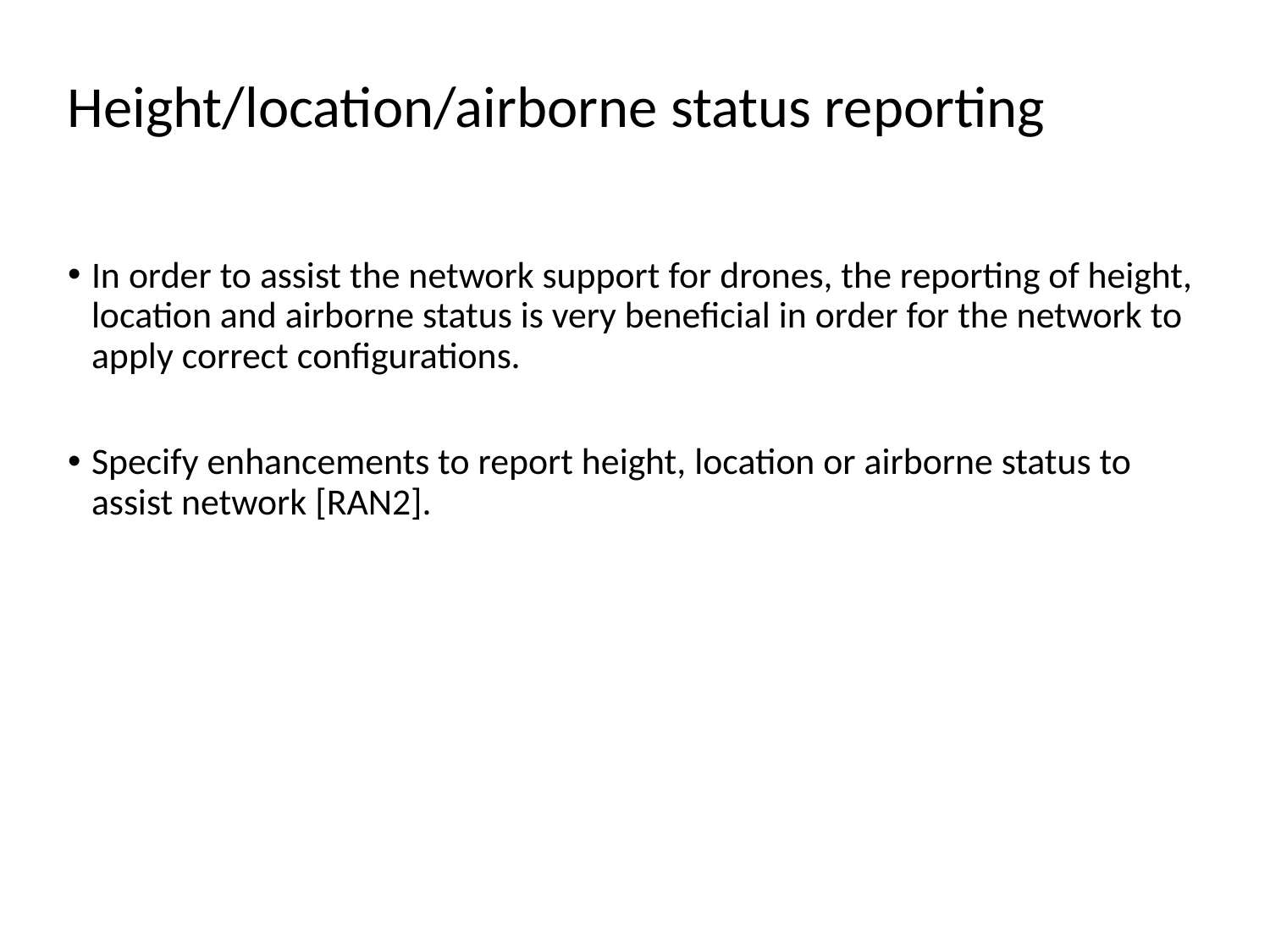

# Height/location/airborne status reporting
In order to assist the network support for drones, the reporting of height, location and airborne status is very beneficial in order for the network to apply correct configurations.

Specify enhancements to report height, location or airborne status to assist network [RAN2].